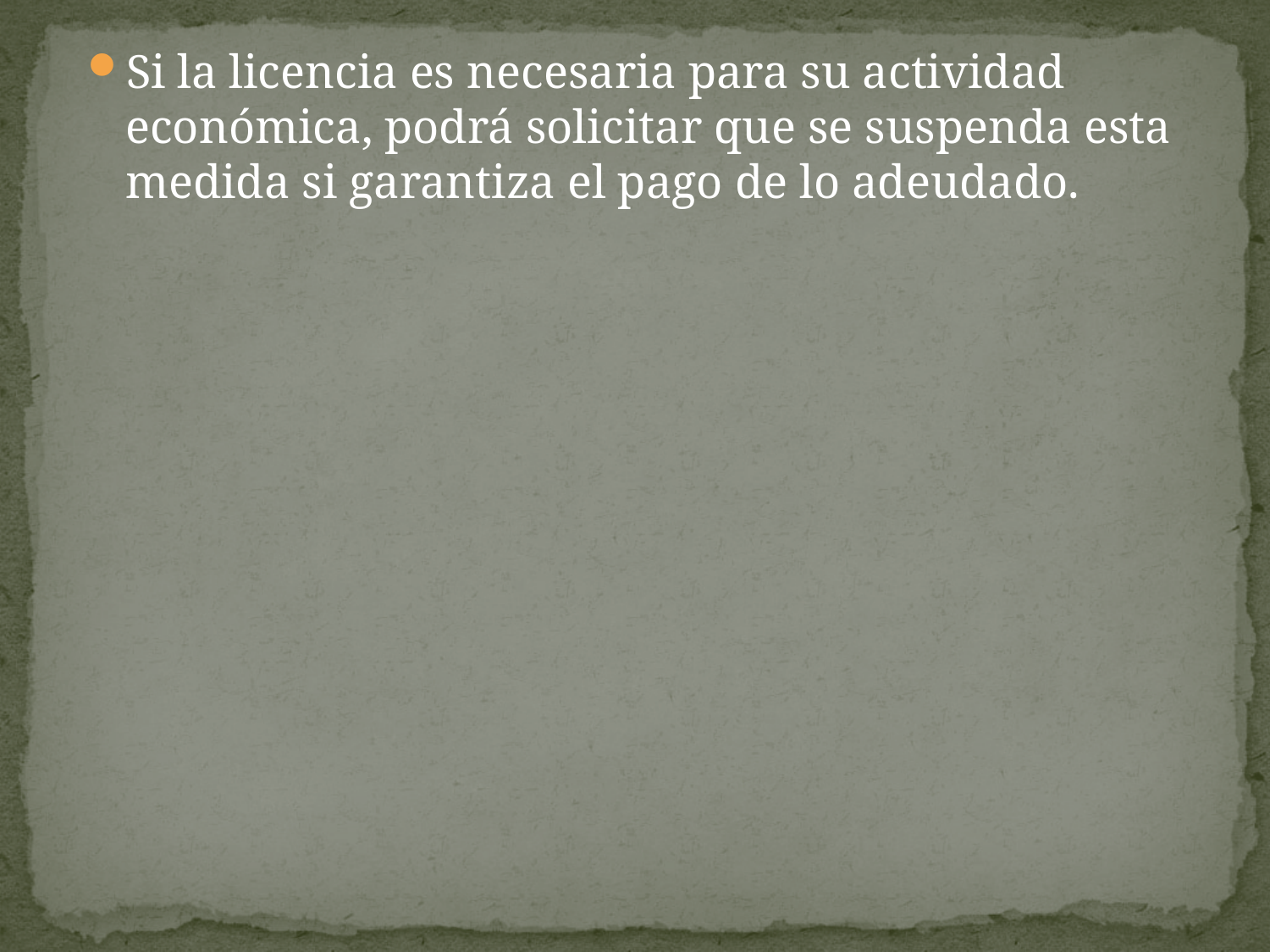

#
Si la licencia es necesaria para su actividad económica, podrá solicitar que se suspenda esta medida si garantiza el pago de lo adeudado.